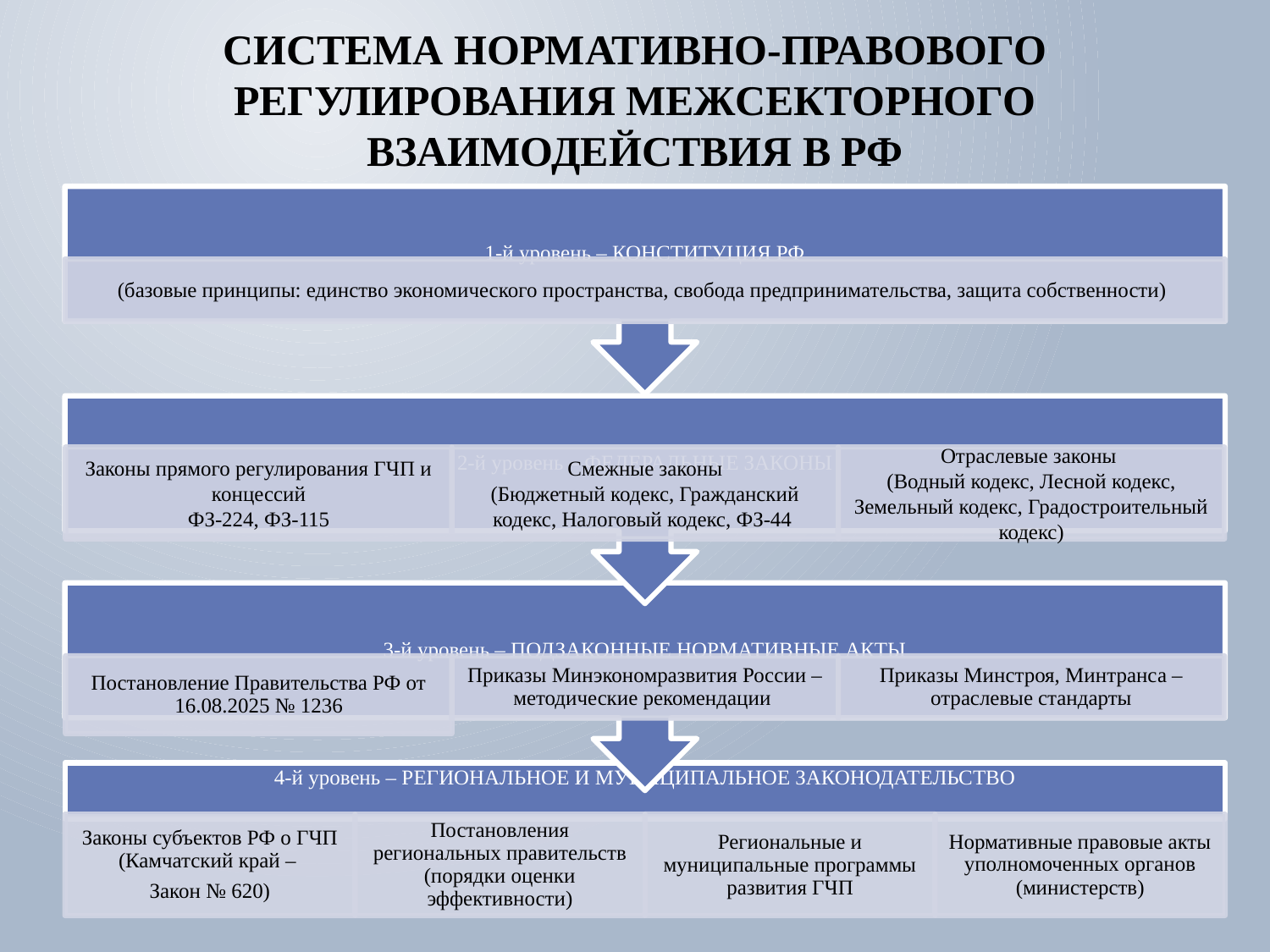

# Система нормативно-правового регулирования межсекторного взаимодействия в РФ
4-й уровень – РЕГИОНАЛЬНОЕ И МУНИЦИПАЛЬНОЕ ЗАКОНОДАТЕЛЬСТВО
Законы субъектов РФ о ГЧП (Камчатский край –
Закон № 620)
Постановления региональных правительств (порядки оценки эффективности)
Региональные и муниципальные программы развития ГЧП
Нормативные правовые акты уполномоченных органов (министерств)
3-й уровень – ПОДЗАКОННЫЕ НОРМАТИВНЫЕ АКТЫ
Постановление Правительства РФ от 16.08.2025 № 1236
Приказы Минэкономразвития России – методические рекомендации
Приказы Минстроя, Минтранса – отраслевые стандарты
2-й уровень – ФЕДЕРАЛЬНЫЕ ЗАКОНЫ
Законы прямого регулирования ГЧП и концессий
ФЗ-224, ФЗ-115
Смежные законы
(Бюджетный кодекс, Гражданский кодекс, Налоговый кодекс, ФЗ-44
Отраслевые законы
(Водный кодекс, Лесной кодекс, Земельный кодекс, Градостроительный кодекс)
1-й уровень – КОНСТИТУЦИЯ РФ
(базовые принципы: единство экономического пространства, свобода предпринимательства, защита собственности)